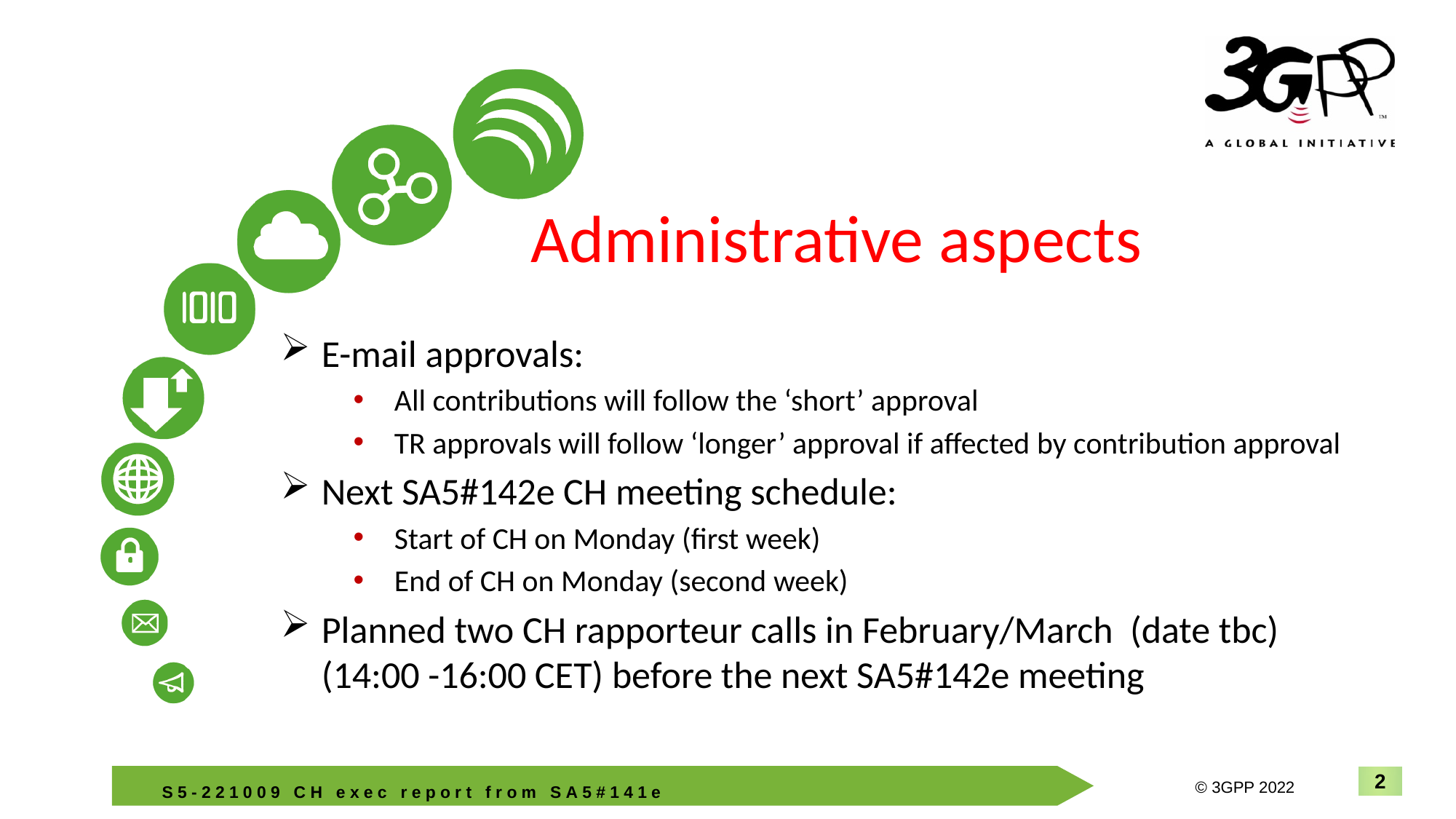

# Administrative aspects
E-mail approvals:
All contributions will follow the ‘short’ approval
TR approvals will follow ‘longer’ approval if affected by contribution approval
Next SA5#142e CH meeting schedule:
Start of CH on Monday (first week)
End of CH on Monday (second week)
Planned two CH rapporteur calls in February/March  (date tbc)
(14:00 -16:00 CET) before the next SA5#142e meeting